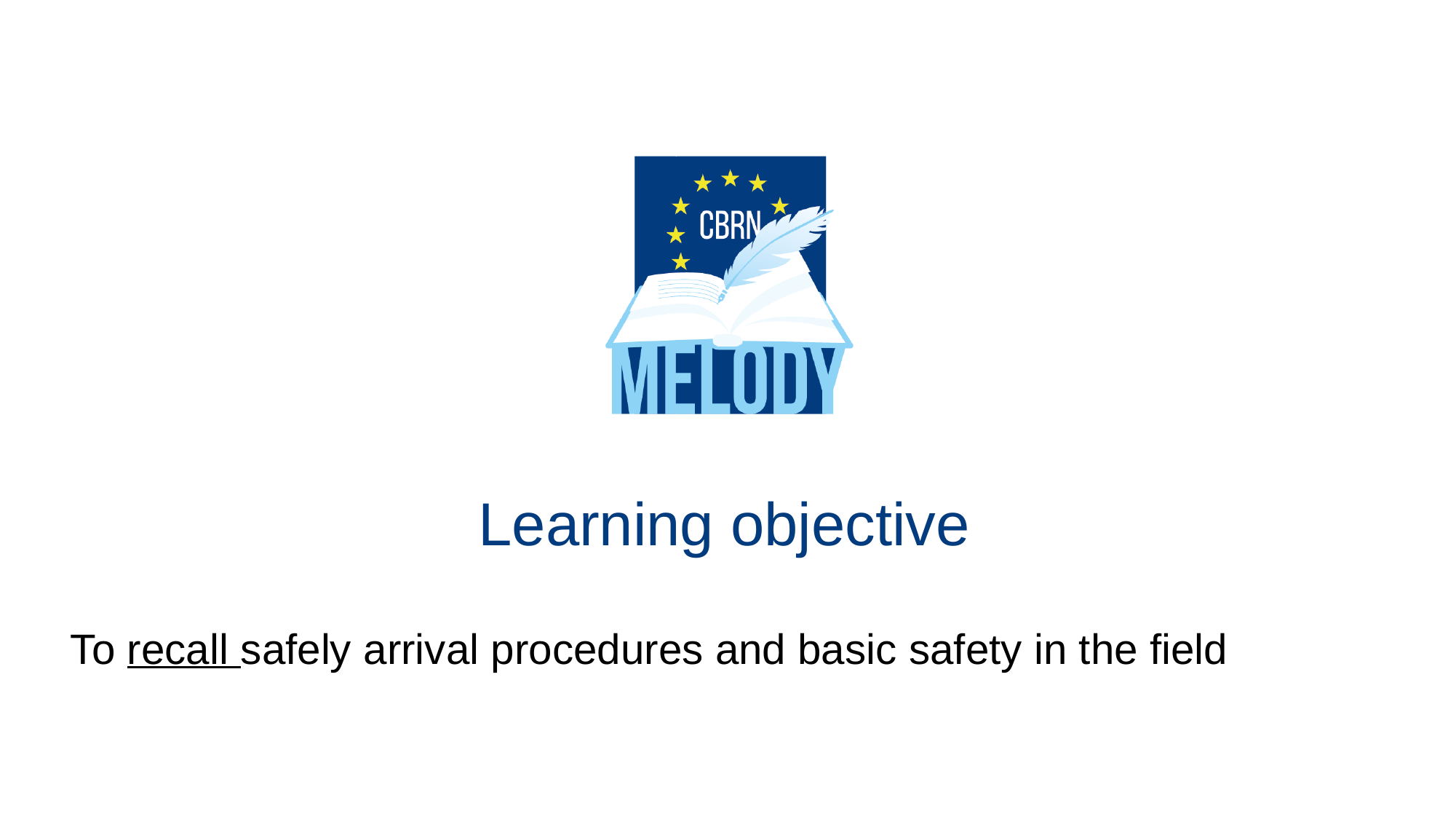

# Learning objective
To recall safely arrival procedures and basic safety in the field